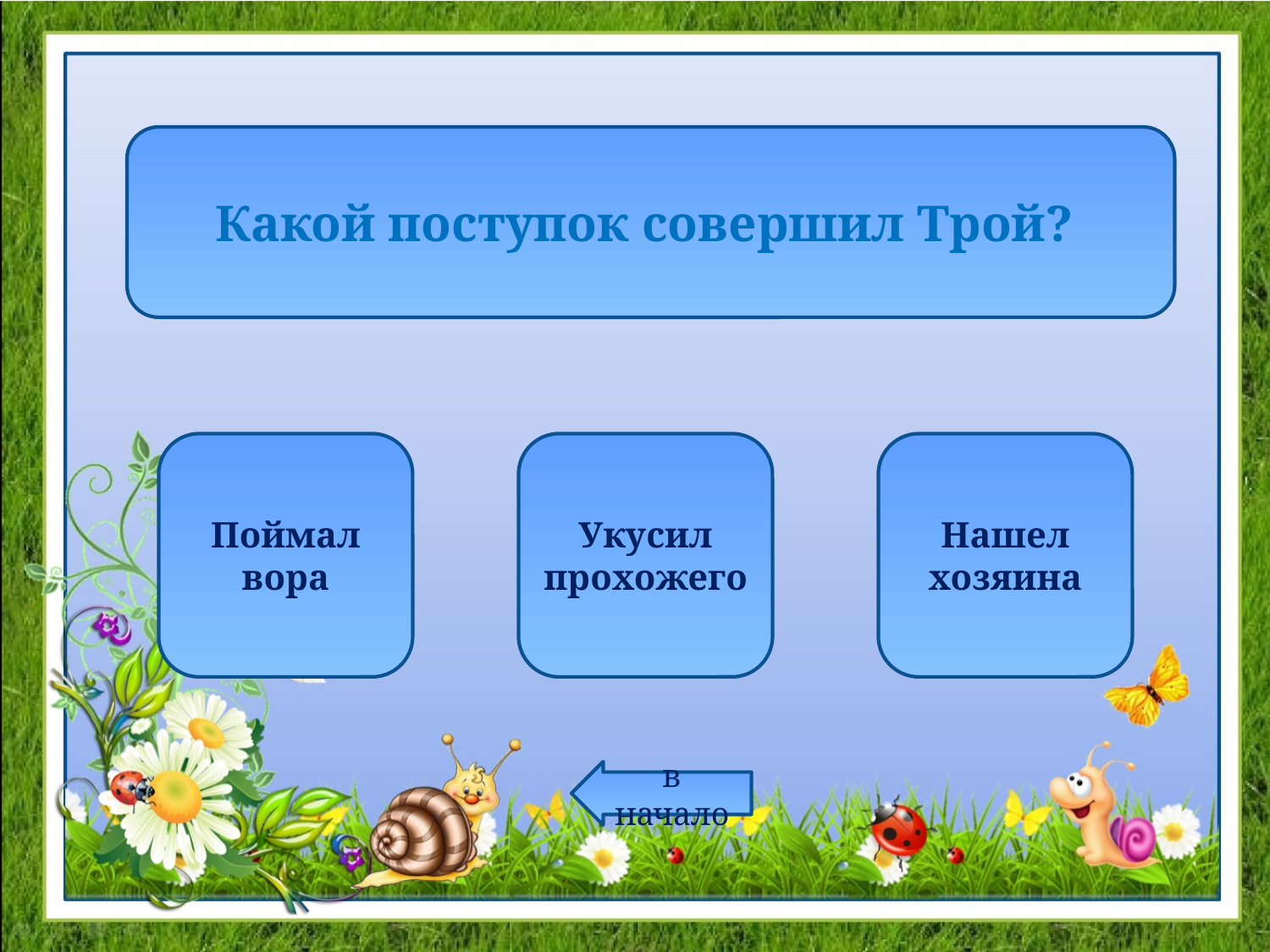

Какой поступок совершил Трой?
Поймал вора
Укусил прохожего
Нашел хозяина
в начало